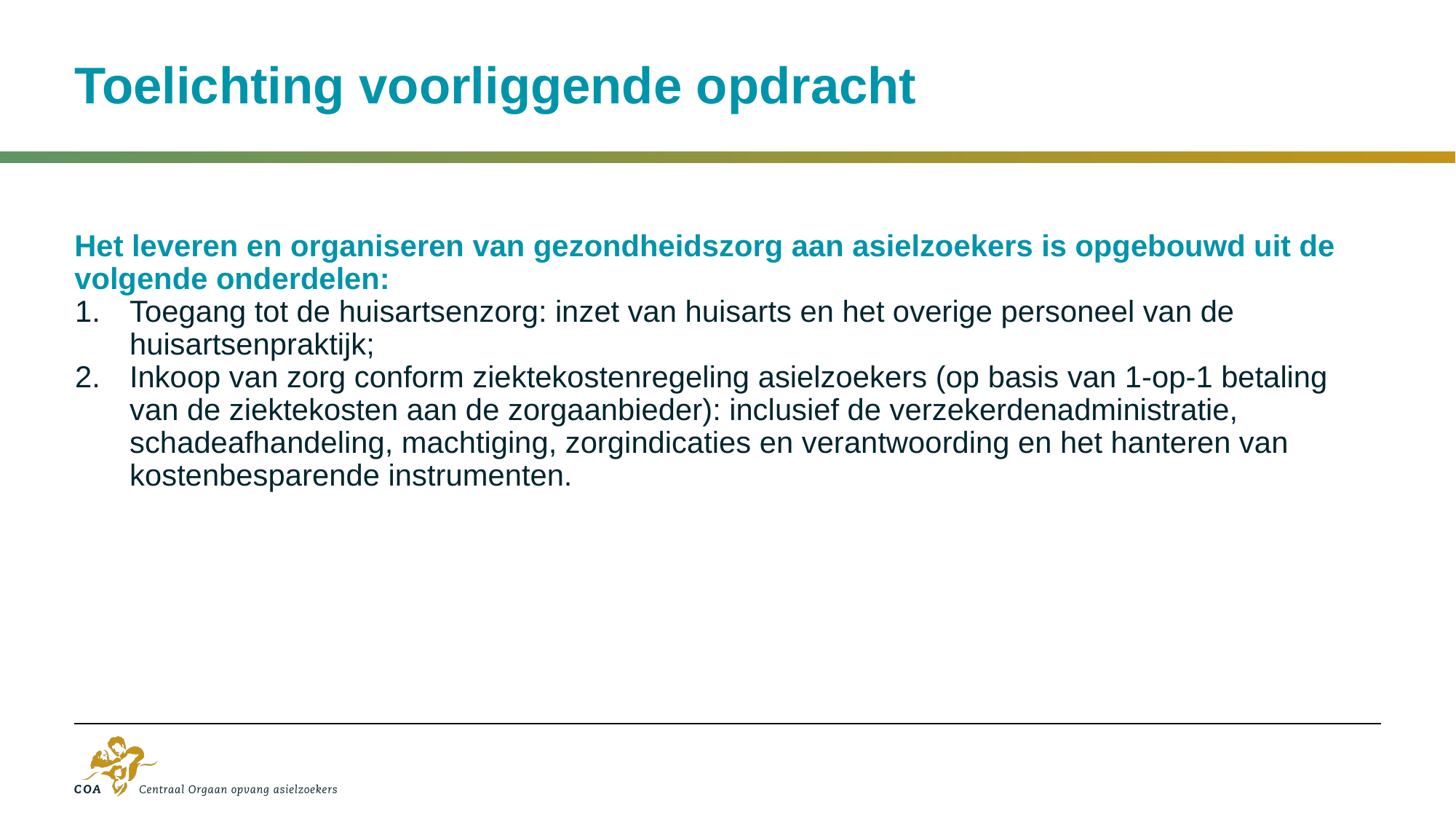

# Toelichting voorliggende opdracht
Het leveren en organiseren van gezondheidszorg aan asielzoekers is opgebouwd uit de volgende onderdelen:
Toegang tot de huisartsenzorg: inzet van huisarts en het overige personeel van de huisartsenpraktijk;
Inkoop van zorg conform ziektekostenregeling asielzoekers (op basis van 1-op-1 betaling van de ziektekosten aan de zorgaanbieder): inclusief de verzekerdenadministratie, schadeafhandeling, machtiging, zorgindicaties en verantwoording en het hanteren van kostenbesparende instrumenten.